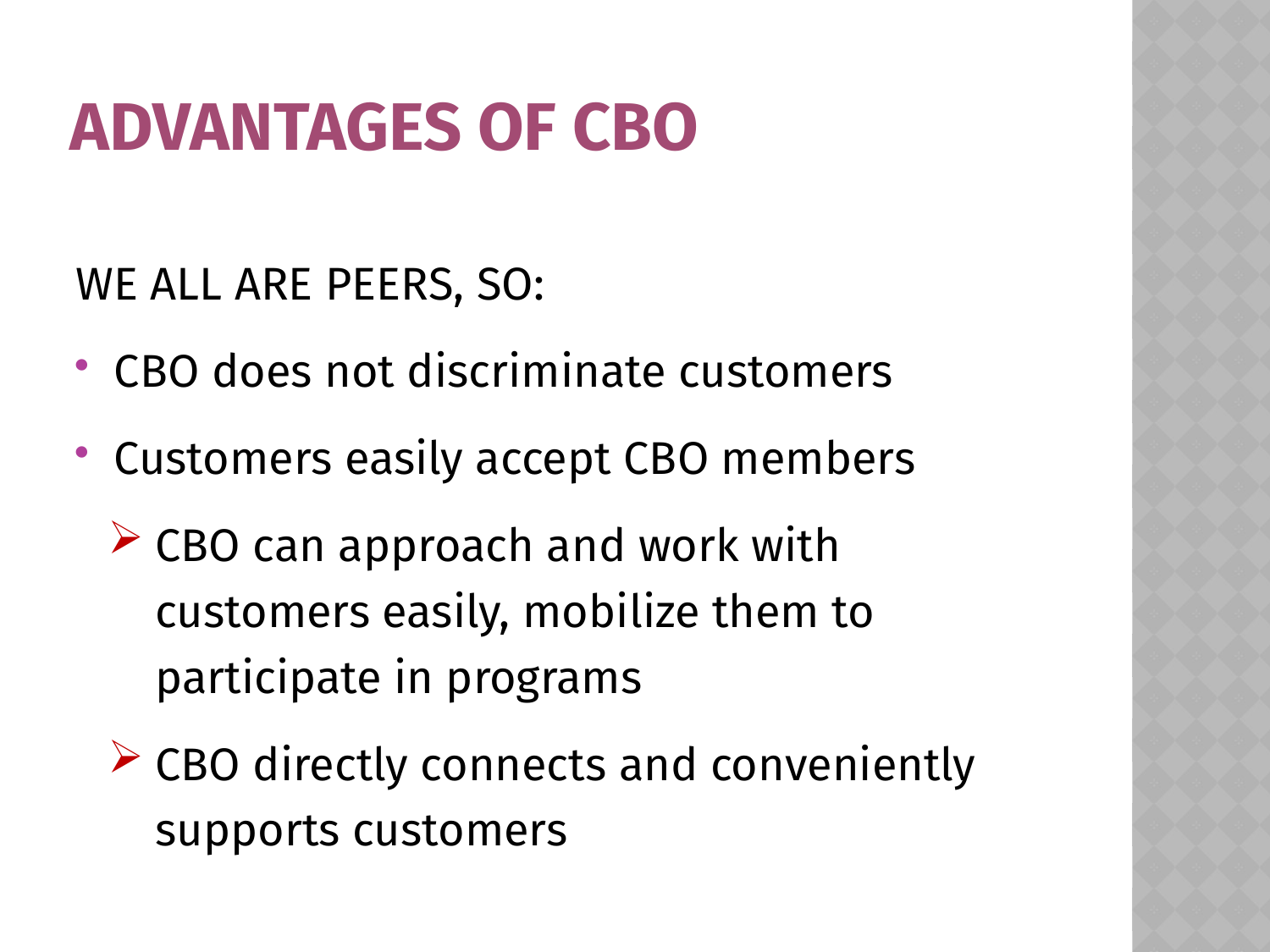

# ADVANTAGES OF cbo
WE ALL ARE PEERS, SO:
CBO does not discriminate customers
Customers easily accept CBO members
CBO can approach and work with customers easily, mobilize them to participate in programs
CBO directly connects and conveniently supports customers